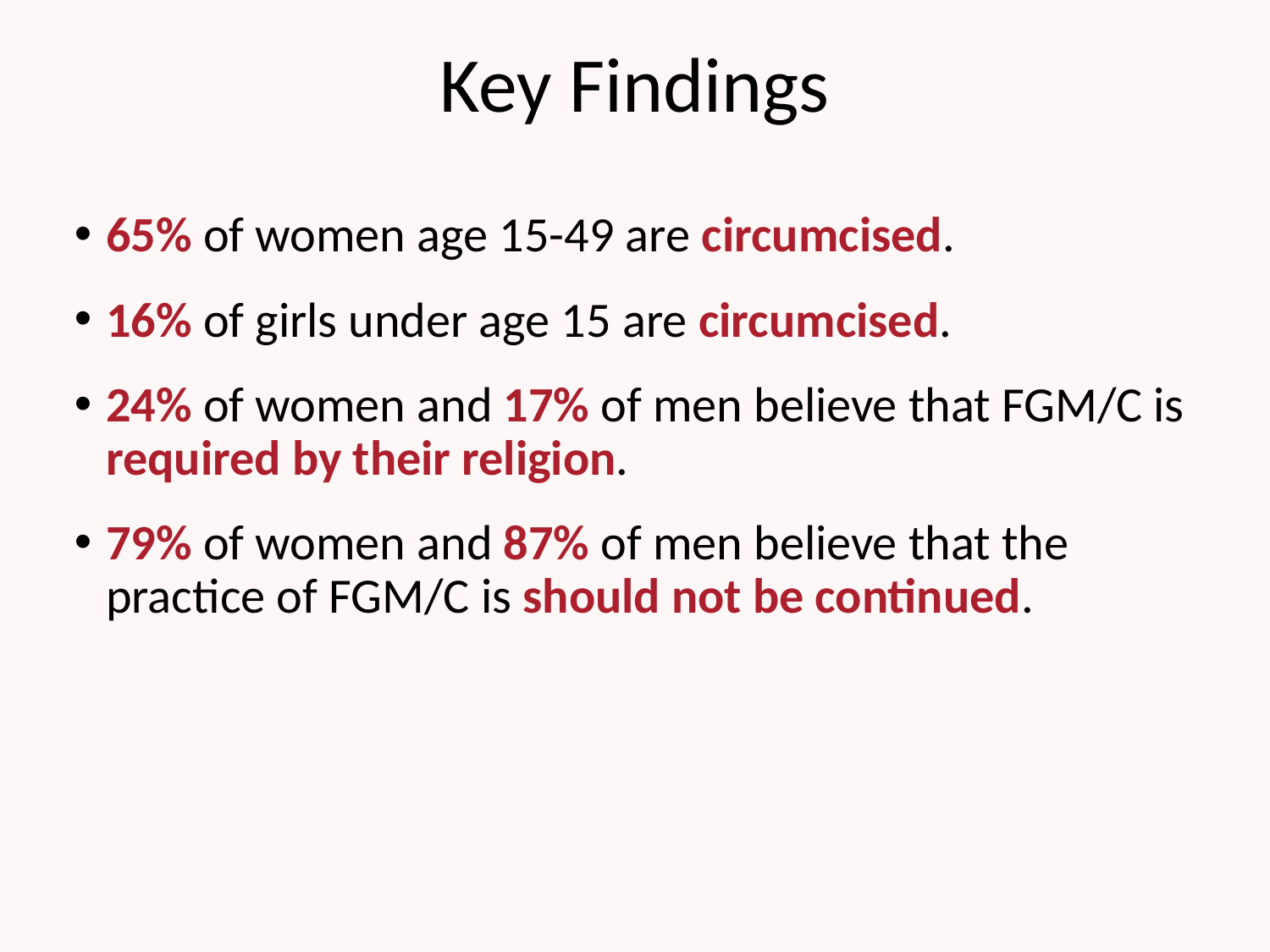

# Key Findings
65% of women age 15-49 are circumcised.
16% of girls under age 15 are circumcised.
24% of women and 17% of men believe that FGM/C is required by their religion.
79% of women and 87% of men believe that the practice of FGM/C is should not be continued.